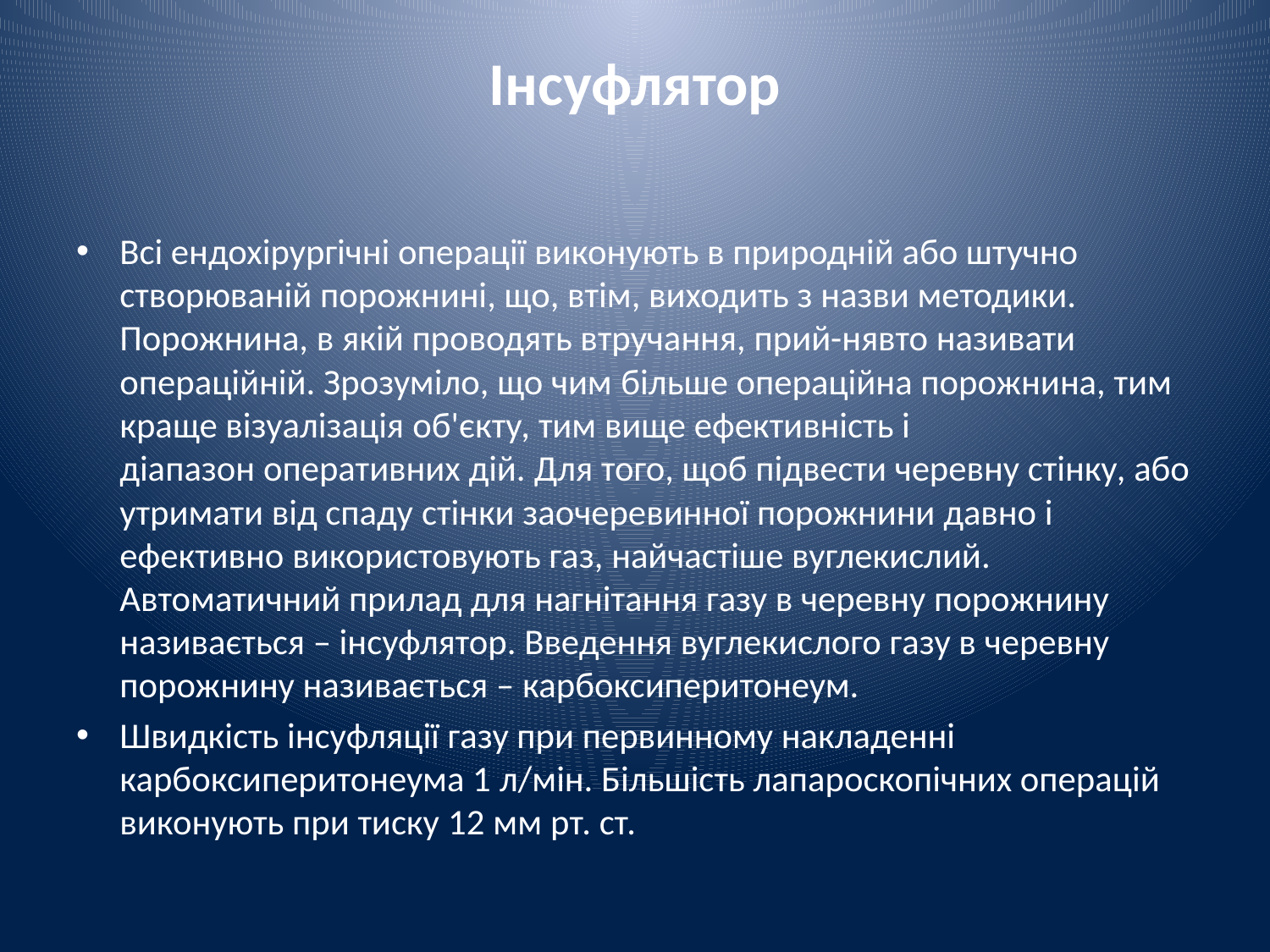

# Інсуфлятор
Всі ендохірургічні операції виконують в природній або штучно створюваній порожнині, що, втім, виходить з назви методики. Порожнина, в якій проводять втручання, прий-нявто називати операційній. Зрозуміло, що чим більше операційна порожнина, тим краще візуалізація об'єкту, тим вище ефективність і діапазон оперативних дій. Для того, щоб підвести черевну стінку, або утримати від спаду стінки заочеревинної порожнини давно і ефективно використовують газ, найчастіше вуглекислий. Автоматичний прилад для нагнітання газу в черевну порожнину називається – інсуфлятор. Введення вуглекислого газу в черевну порожнину називається – карбоксиперитонеум.
Швидкість інсуфляції газу при первинному накладенні карбоксиперитонеума 1 л/мін. Більшість лапароскопічних операцій виконують при тиску 12 мм рт. ст.